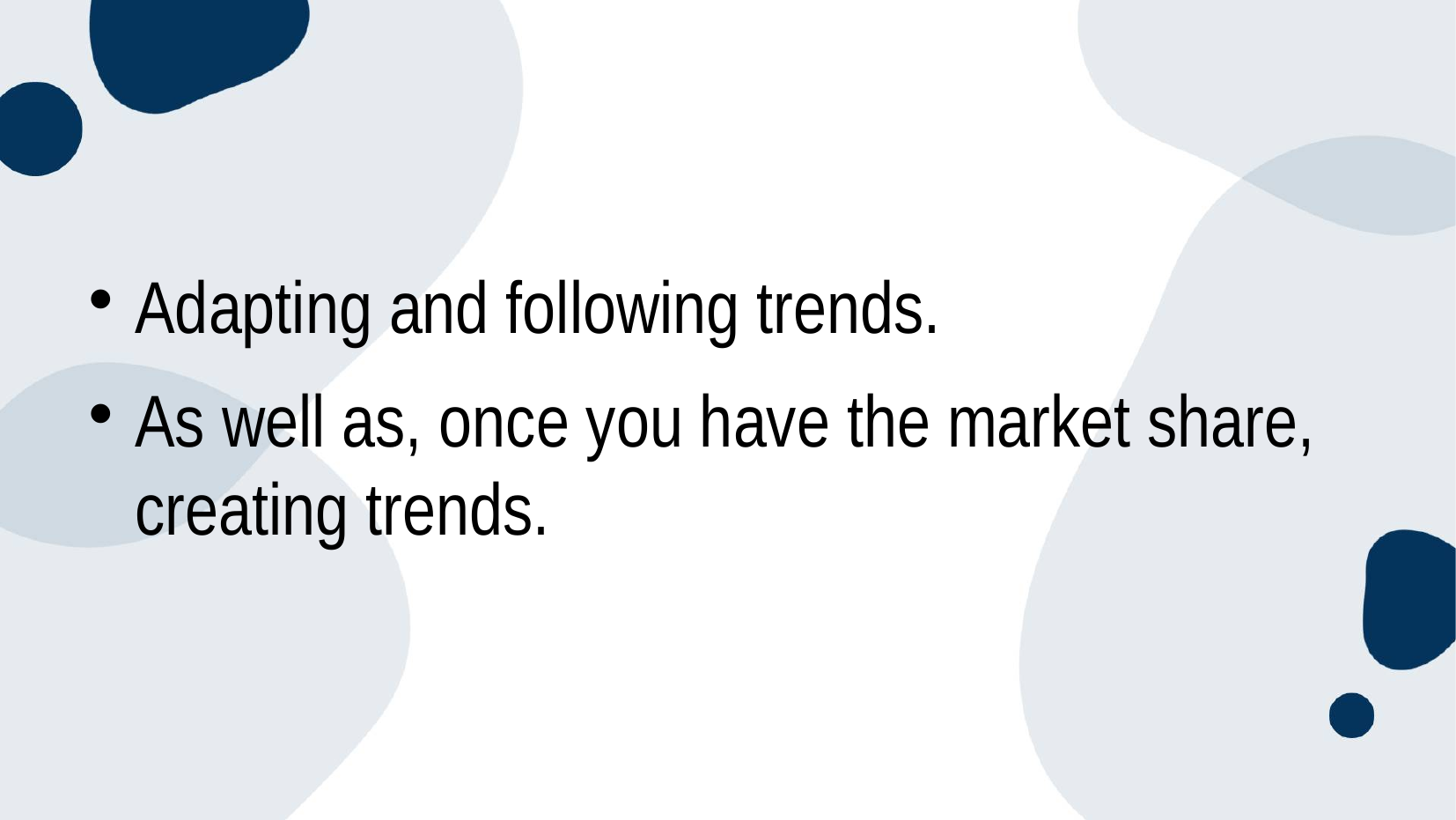

Adapting and following trends.
As well as, once you have the market share, creating trends.